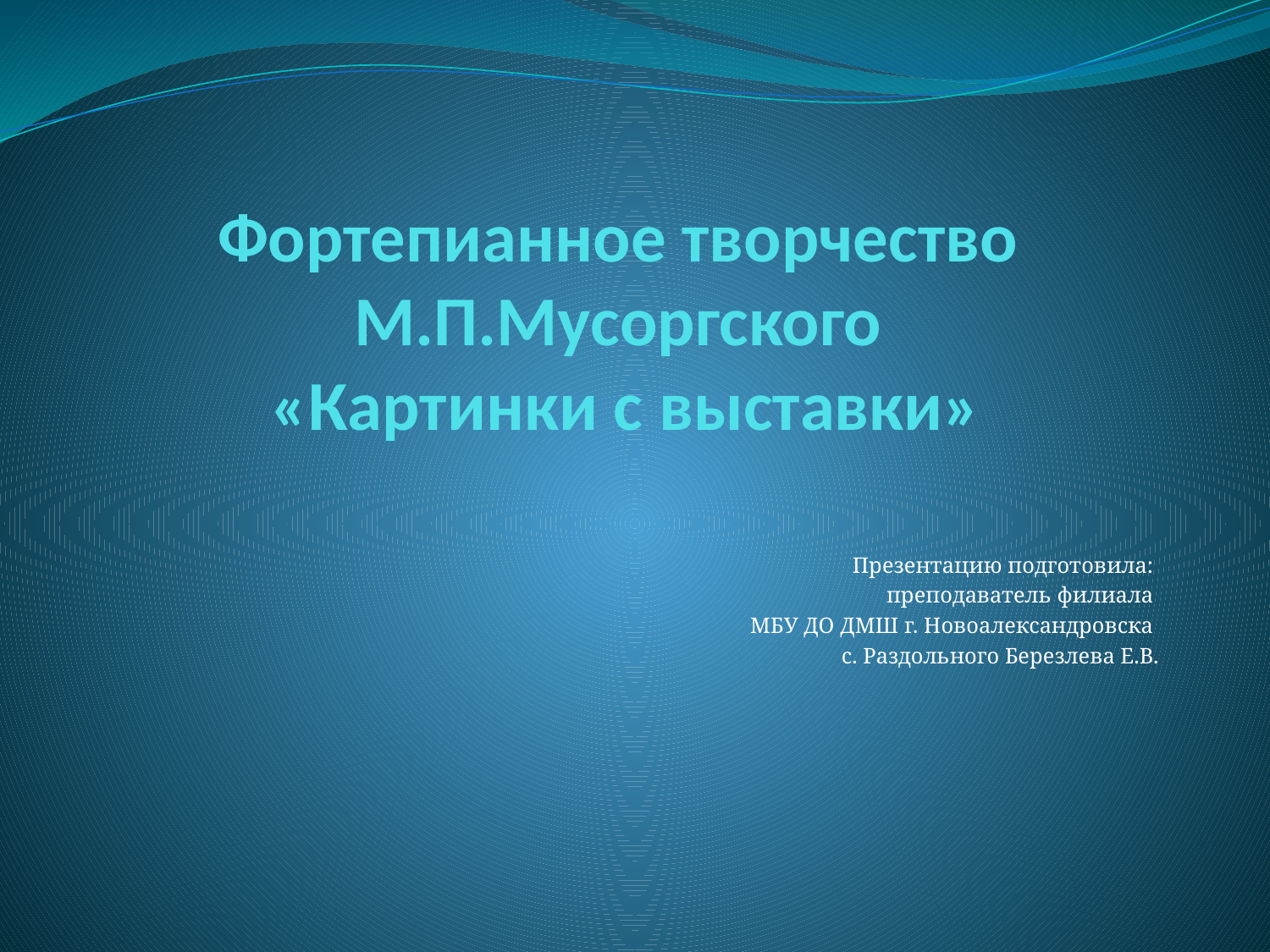

# Фортепианное творчество М.П.Мусоргского «Картинки с выставки»
Презентацию подготовила:
преподаватель филиала
МБУ ДО ДМШ г. Новоалександровска
с. Раздольного Березлева Е.В.